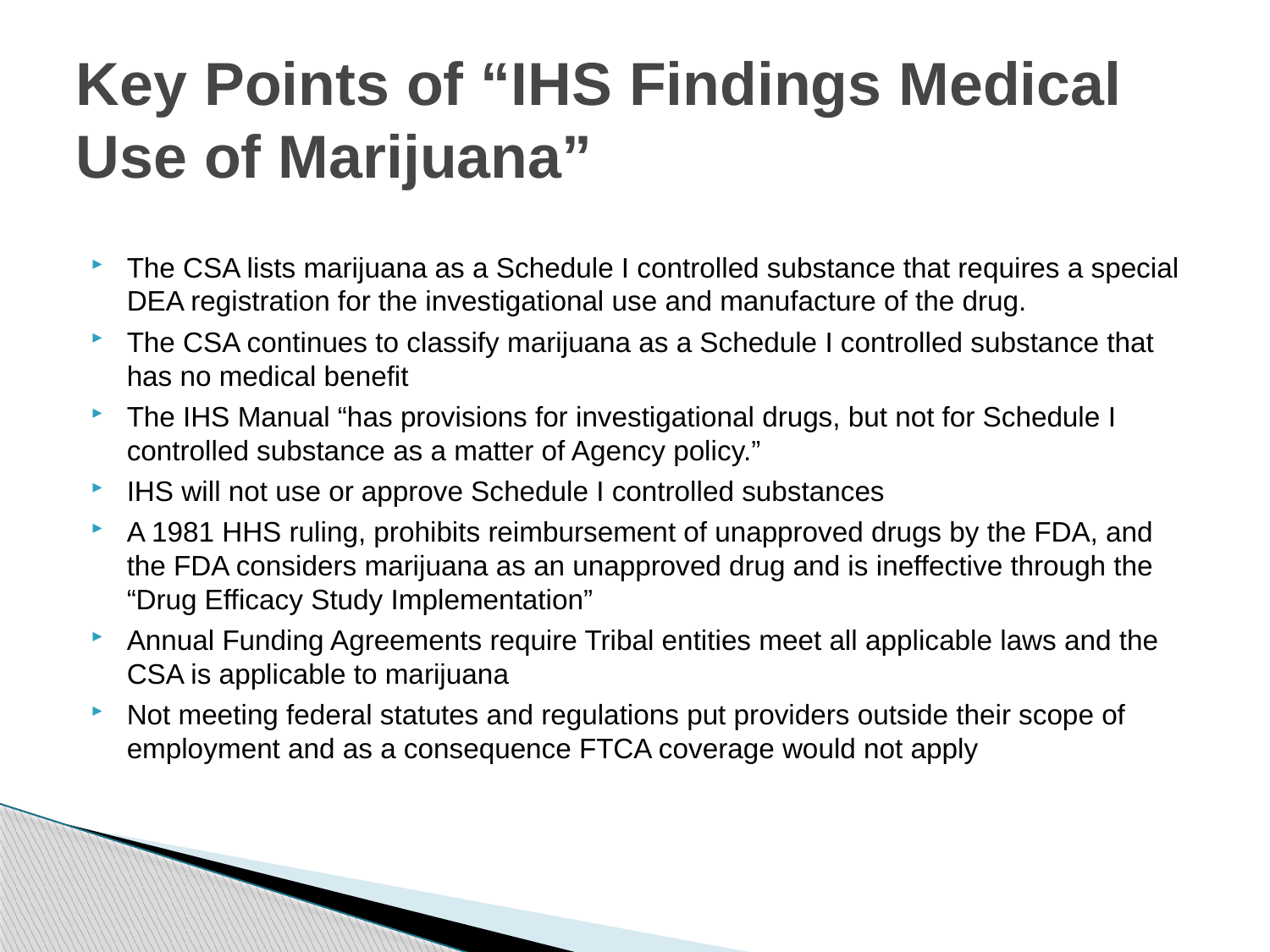

# Key Points of “IHS Findings Medical Use of Marijuana”
The CSA lists marijuana as a Schedule I controlled substance that requires a special DEA registration for the investigational use and manufacture of the drug.
The CSA continues to classify marijuana as a Schedule I controlled substance that has no medical benefit
The IHS Manual “has provisions for investigational drugs, but not for Schedule I controlled substance as a matter of Agency policy.”
IHS will not use or approve Schedule I controlled substances
A 1981 HHS ruling, prohibits reimbursement of unapproved drugs by the FDA, and the FDA considers marijuana as an unapproved drug and is ineffective through the “Drug Efficacy Study Implementation”
Annual Funding Agreements require Tribal entities meet all applicable laws and the CSA is applicable to marijuana
Not meeting federal statutes and regulations put providers outside their scope of employment and as a consequence FTCA coverage would not apply